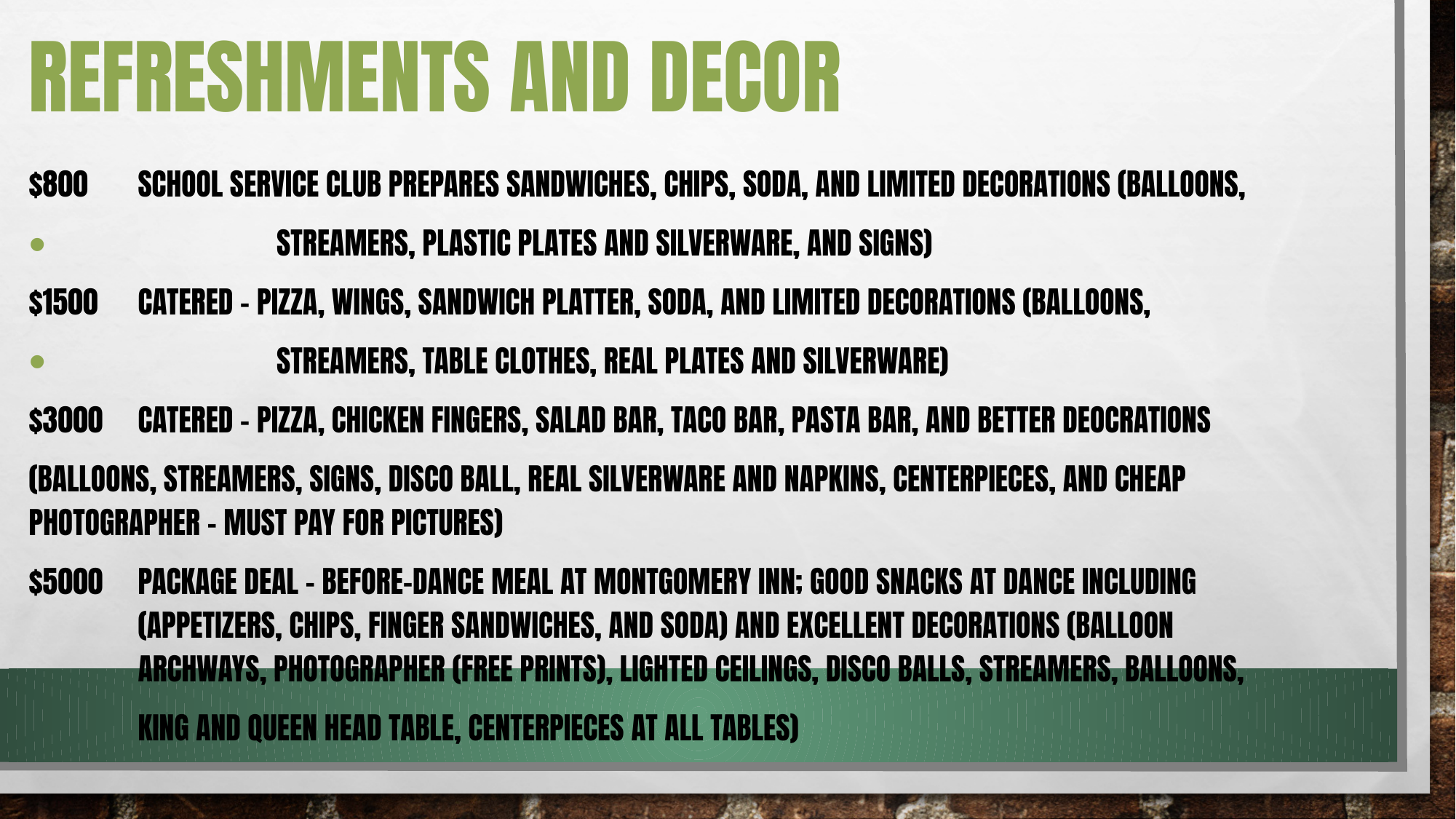

# Refreshments and decor
$800	School Service Club prepares sandwiches, chips, soda, and limited decorations (balloons,
		streamers, plastic plates and silverware, and signs)
$1500	Catered – Pizza, wings, sandwich platter, soda, and limited decorations (balloons,
		Streamers, table clothes, real plates and silverware)
$3000	Catered – Pizza, chicken fingers, salad bar, taco bar, pasta bar, and better deocrations
(Balloons, streamers, signs, disco ball, real silverware and napkins, centerpieces, and cheap photographer – must pay for pictures)
$5000	Package Deal – Before-dance meal at Montgomery Inn; good snacks at dance including		(appetizers, chips, finger sandwiches, and soda) and excellent decorations (balloon 		Archways, photographer (Free prints), lighted ceilings, disco balls, streamers, balloons,
	King and queen head table, centerpieces at all tables)